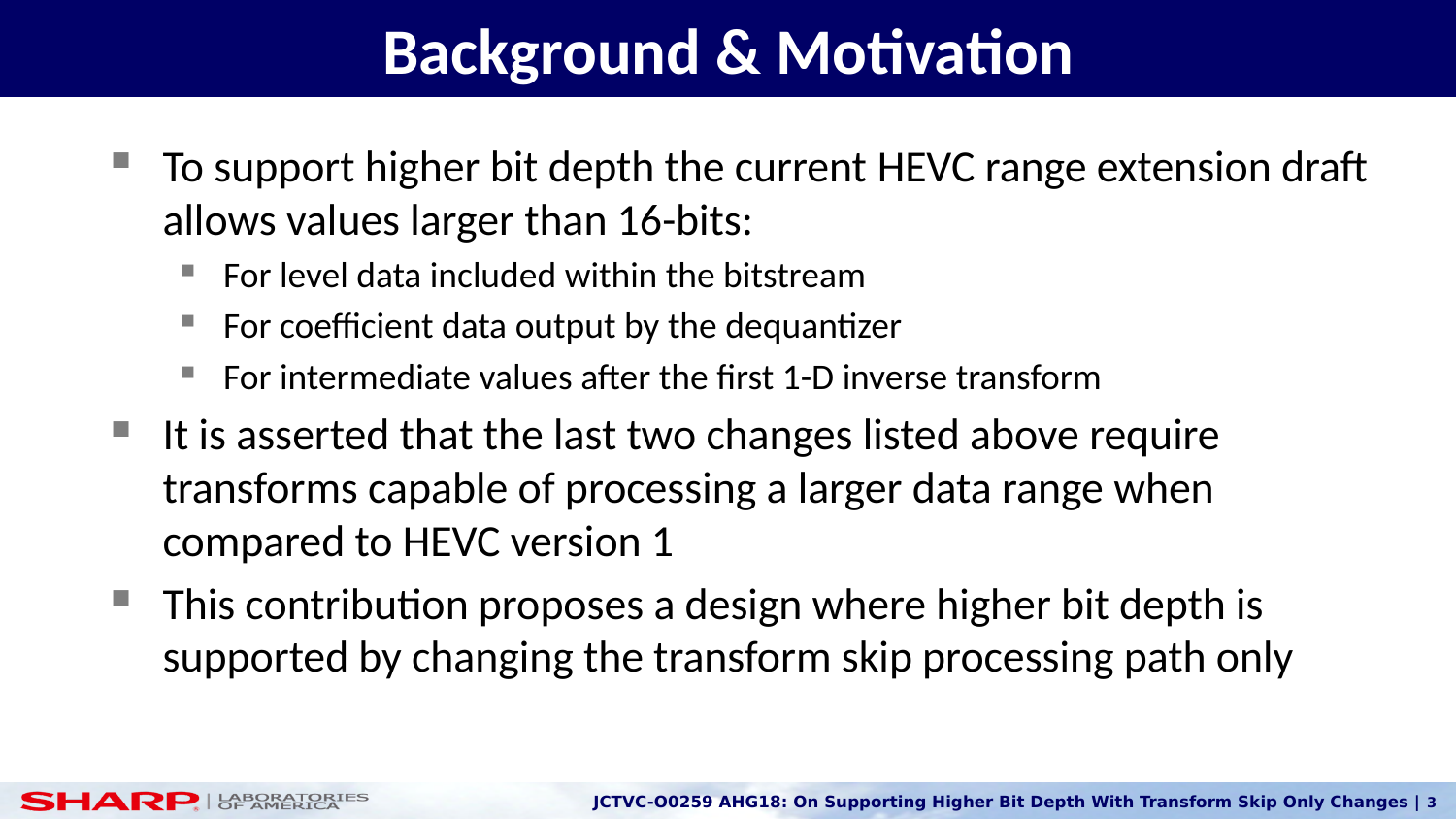

# Background & Motivation
To support higher bit depth the current HEVC range extension draft allows values larger than 16-bits:
For level data included within the bitstream
For coefficient data output by the dequantizer
For intermediate values after the first 1-D inverse transform
It is asserted that the last two changes listed above require transforms capable of processing a larger data range when compared to HEVC version 1
This contribution proposes a design where higher bit depth is supported by changing the transform skip processing path only